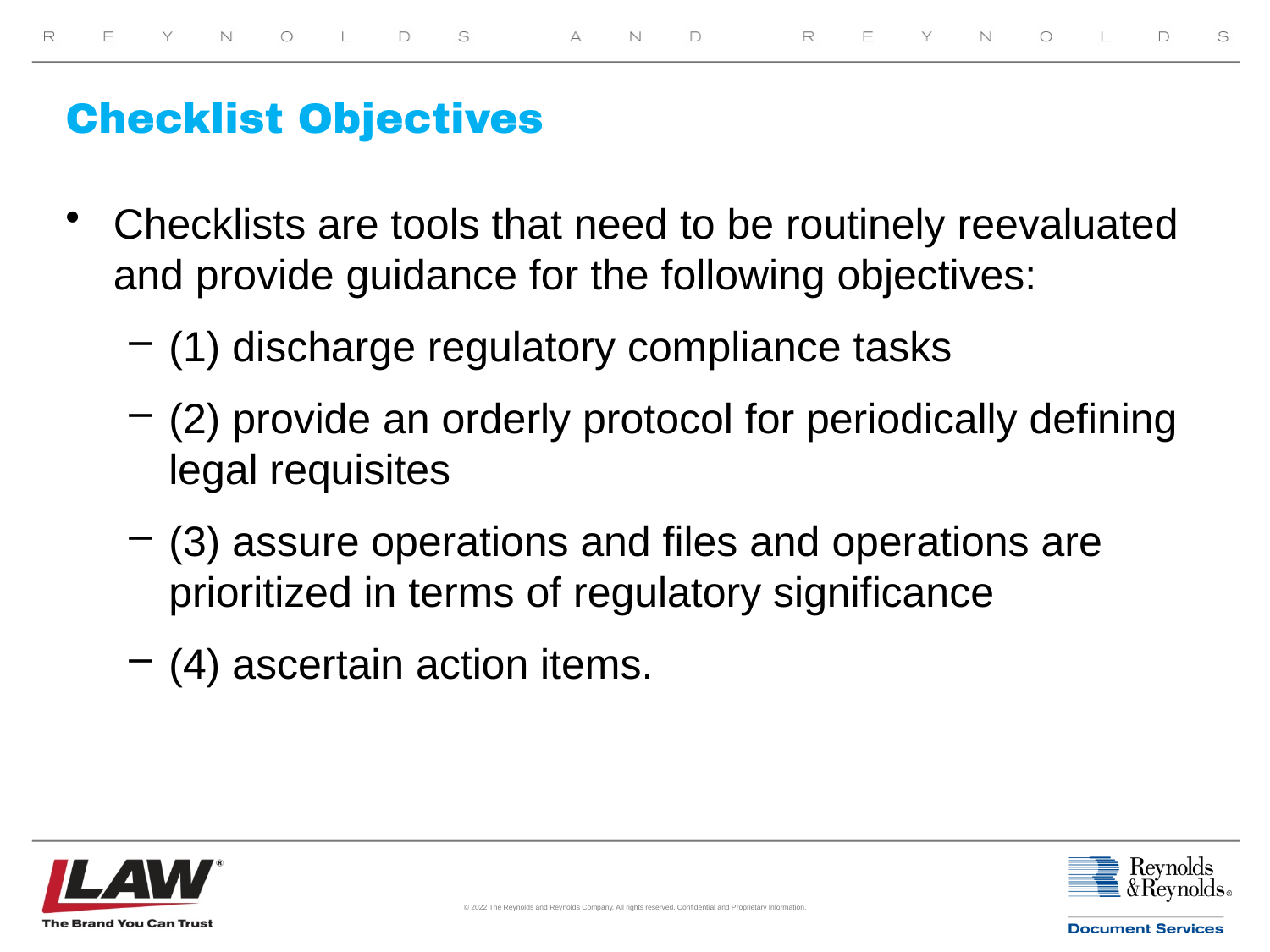

# Checklist Objectives
Checklists are tools that need to be routinely reevaluated and provide guidance for the following objectives:
(1) discharge regulatory compliance tasks
(2) provide an orderly protocol for periodically defining legal requisites
(3) assure operations and files and operations are prioritized in terms of regulatory significance
(4) ascertain action items.